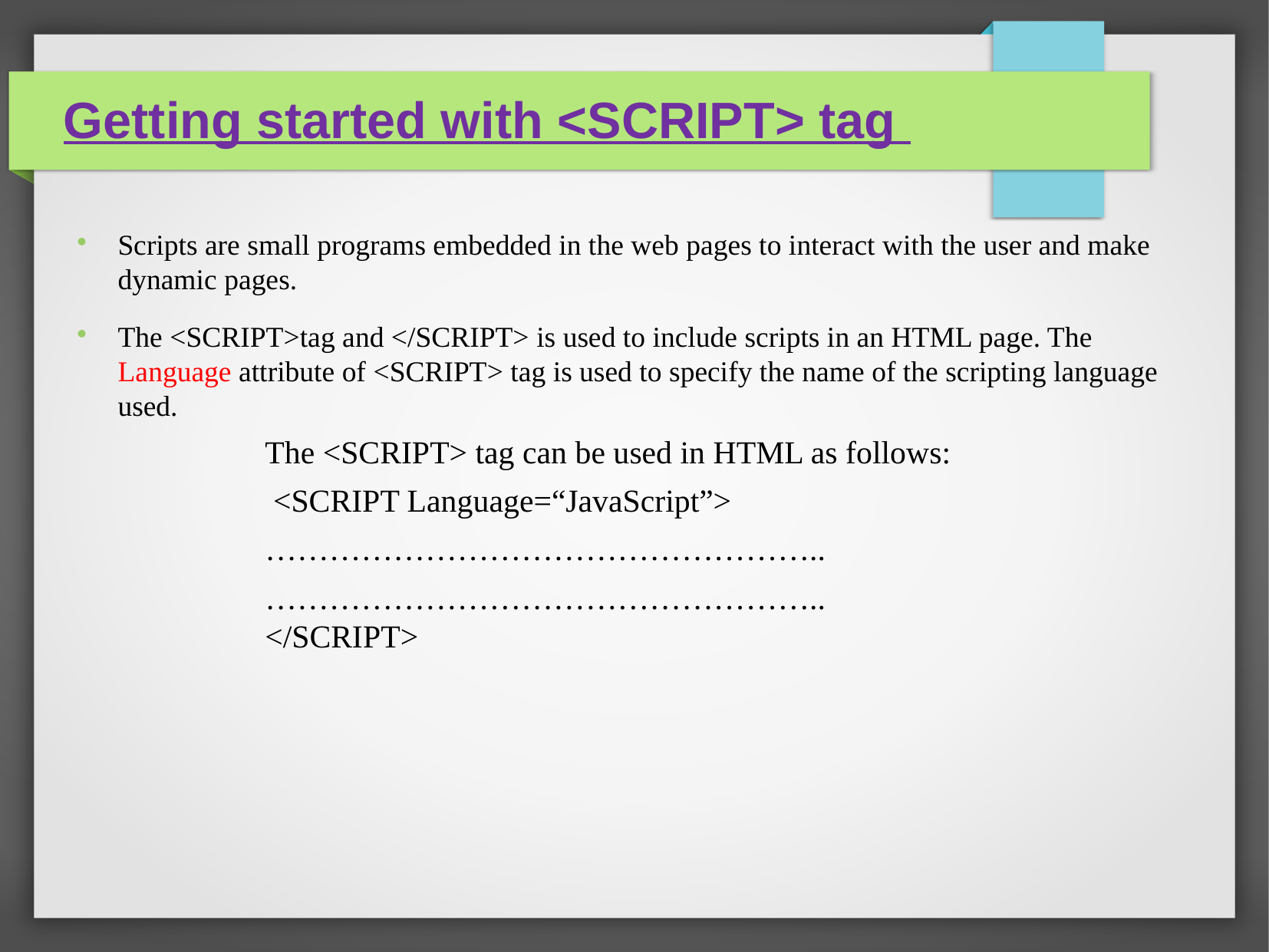

Getting started with <SCRIPT> tag
Scripts are small programs embedded in the web pages to interact with the user and make dynamic pages.
The <SCRIPT>tag and </SCRIPT> is used to include scripts in an HTML page. The Language attribute of <SCRIPT> tag is used to specify the name of the scripting language used.
The <SCRIPT> tag can be used in HTML as follows:
 <SCRIPT Language=“JavaScript”>
……………………………………………..
……………………………………………..
</SCRIPT>